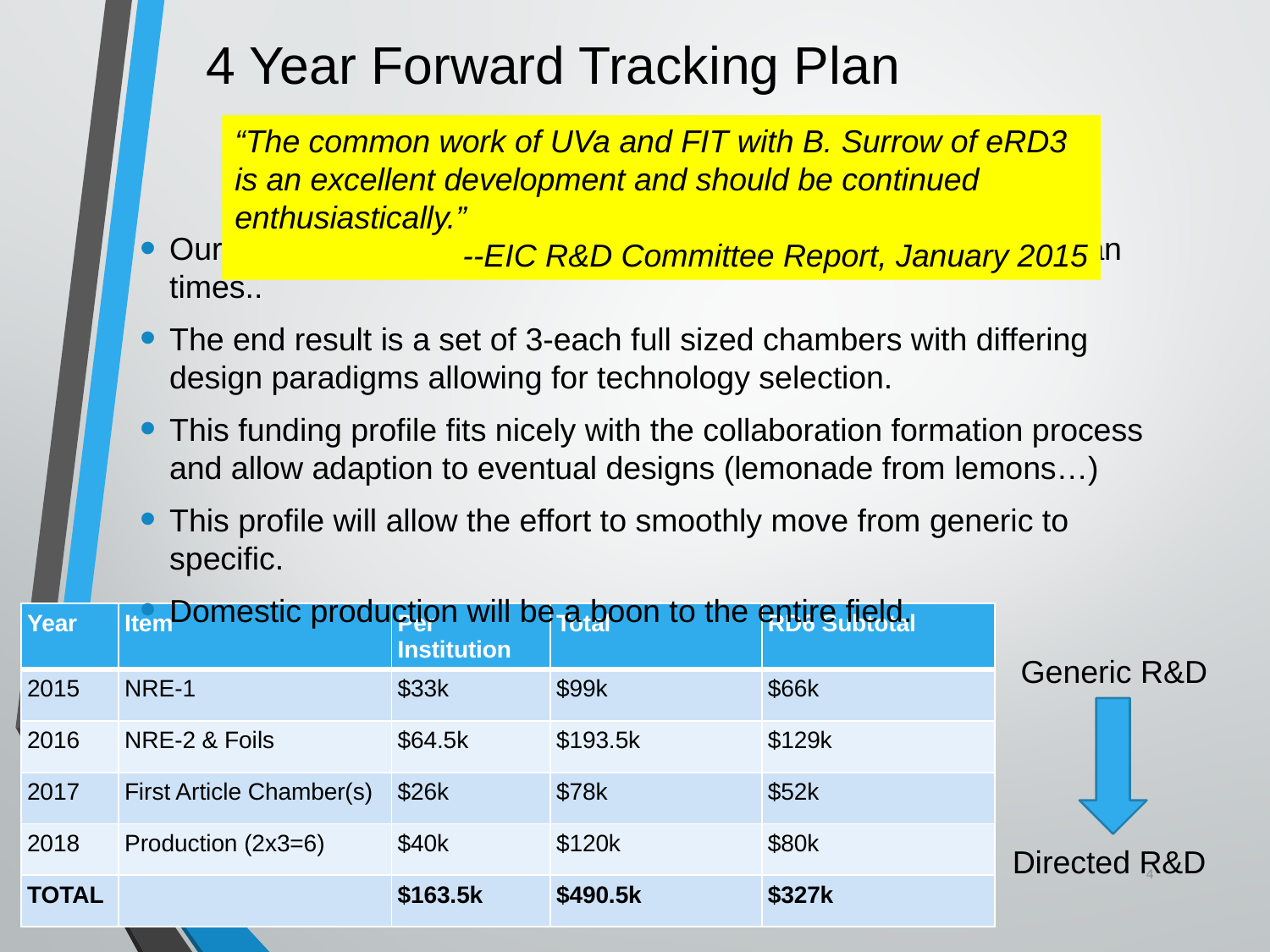

# 4 Year Forward Tracking Plan
“The common work of UVa and FIT with B. Surrow of eRD3 is an excellent development and should be continued enthusiastically.”
--EIC R&D Committee Report, January 2015
Our plan implements the requested enthusiastic continuation in lean times..
The end result is a set of 3-each full sized chambers with differing design paradigms allowing for technology selection.
This funding profile fits nicely with the collaboration formation process and allow adaption to eventual designs (lemonade from lemons…)
This profile will allow the effort to smoothly move from generic to specific.
Domestic production will be a boon to the entire field.
| Year | Item | Per Institution | Total | RD6 Subtotal |
| --- | --- | --- | --- | --- |
| 2015 | NRE-1 | $33k | $99k | $66k |
| 2016 | NRE-2 & Foils | $64.5k | $193.5k | $129k |
| 2017 | First Article Chamber(s) | $26k | $78k | $52k |
| 2018 | Production (2x3=6) | $40k | $120k | $80k |
| TOTAL |  | $163.5k | $490.5k | $327k |
Generic R&D

Directed R&D
4